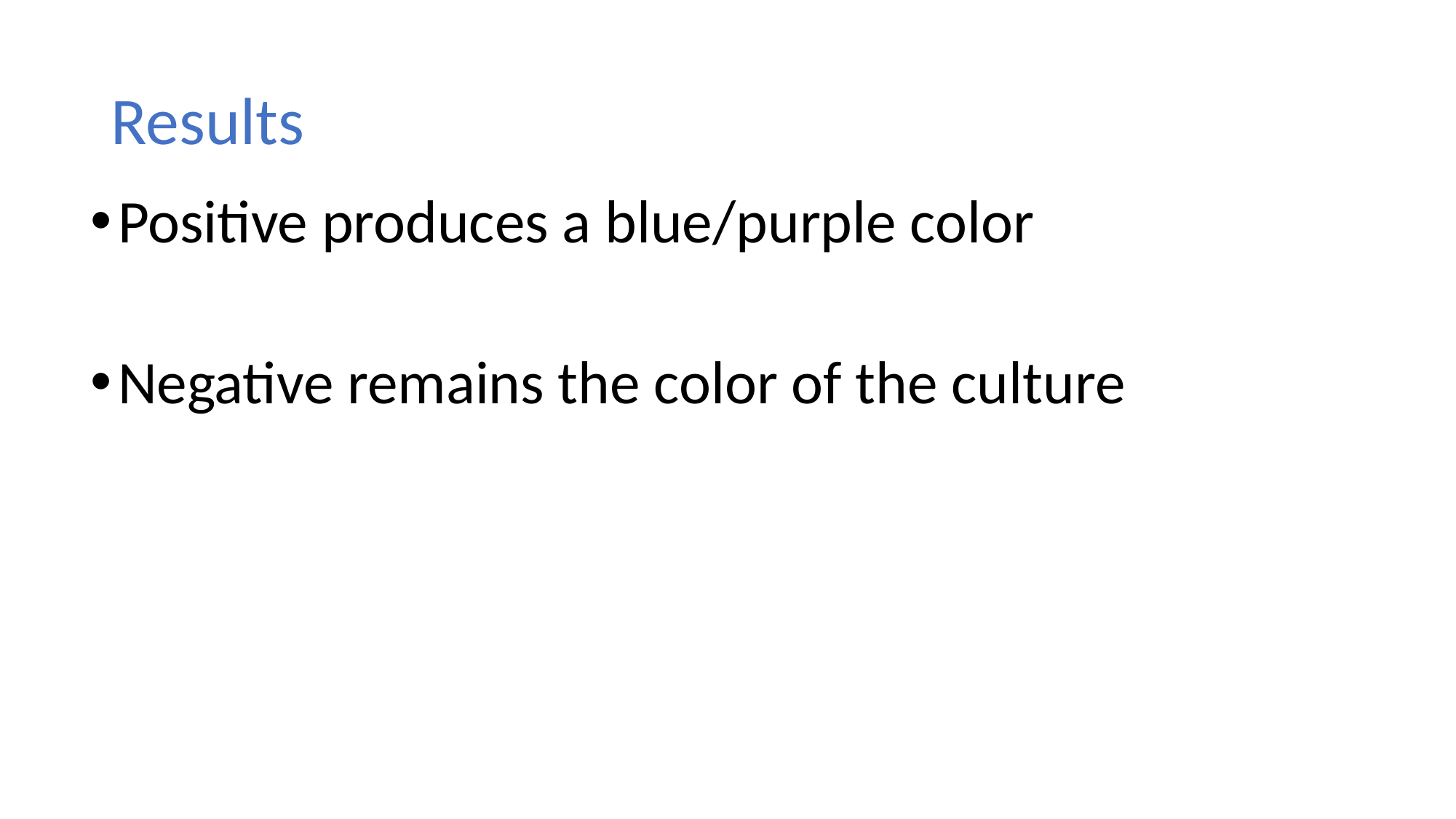

# Results
Positive produces a blue/purple color

Negative remains the color of the culture